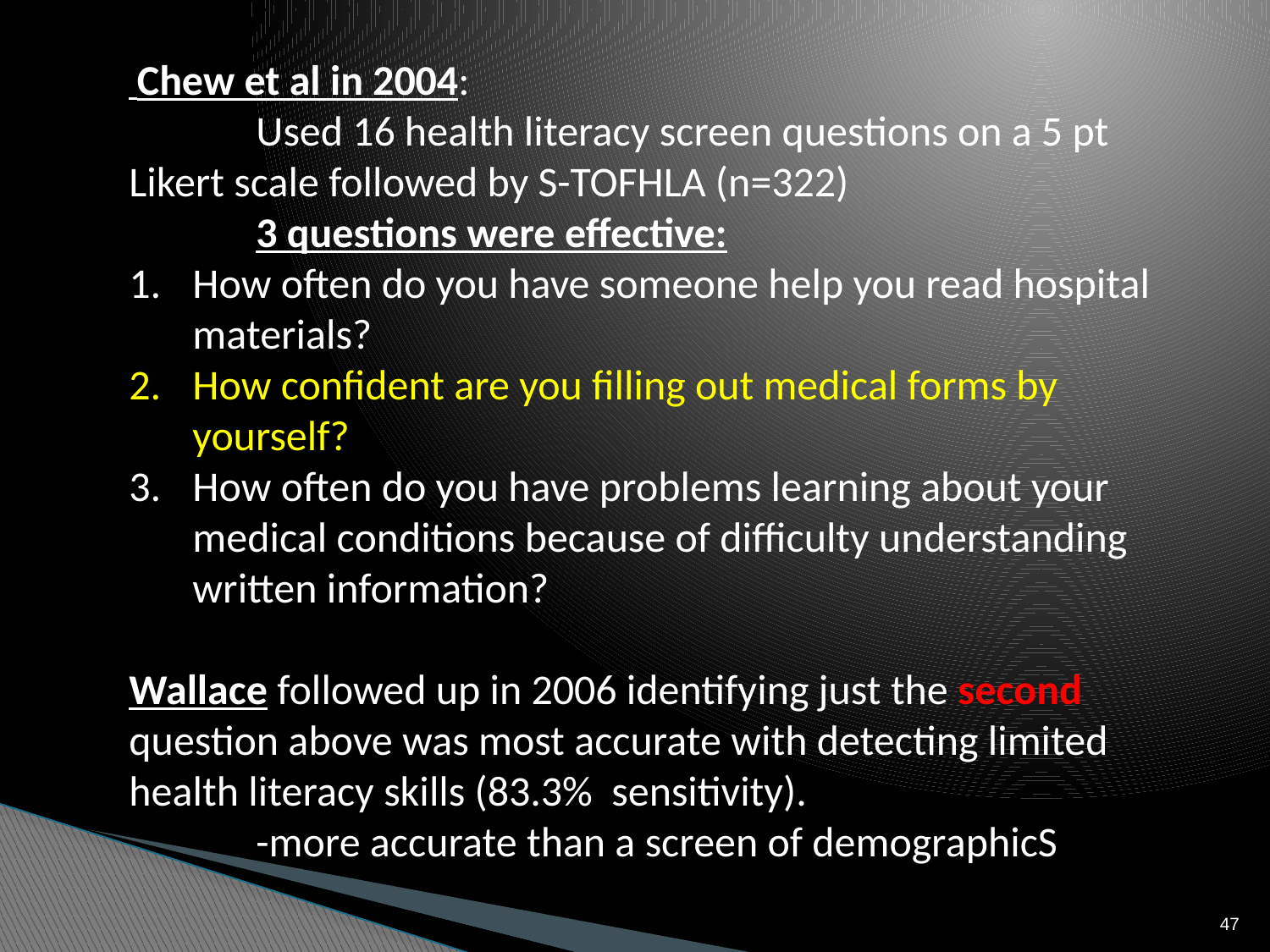

Chew et al in 2004:
	Used 16 health literacy screen questions on a 5 pt Likert scale followed by S-TOFHLA (n=322)
	3 questions were effective:
How often do you have someone help you read hospital materials?
How confident are you filling out medical forms by yourself?
How often do you have problems learning about your medical conditions because of difficulty understanding written information?

Wallace followed up in 2006 identifying just the second question above was most accurate with detecting limited health literacy skills (83.3%  sensitivity).
	-more accurate than a screen of demographicS
47